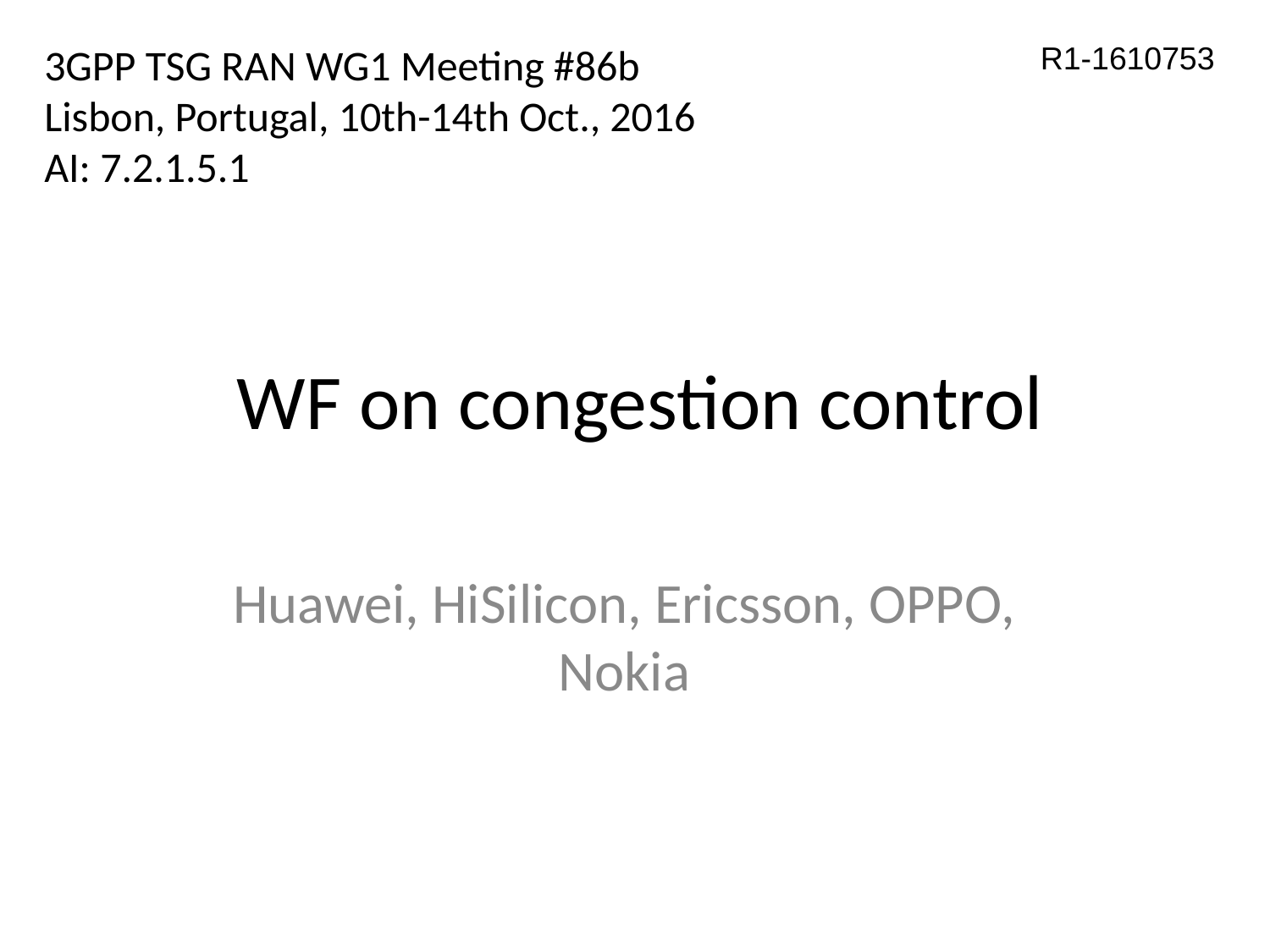

3GPP TSG RAN WG1 Meeting #86b
Lisbon, Portugal, 10th-14th Oct., 2016
AI: 7.2.1.5.1

R1-1610753
# WF on congestion control
Huawei, HiSilicon, Ericsson, OPPO, Nokia